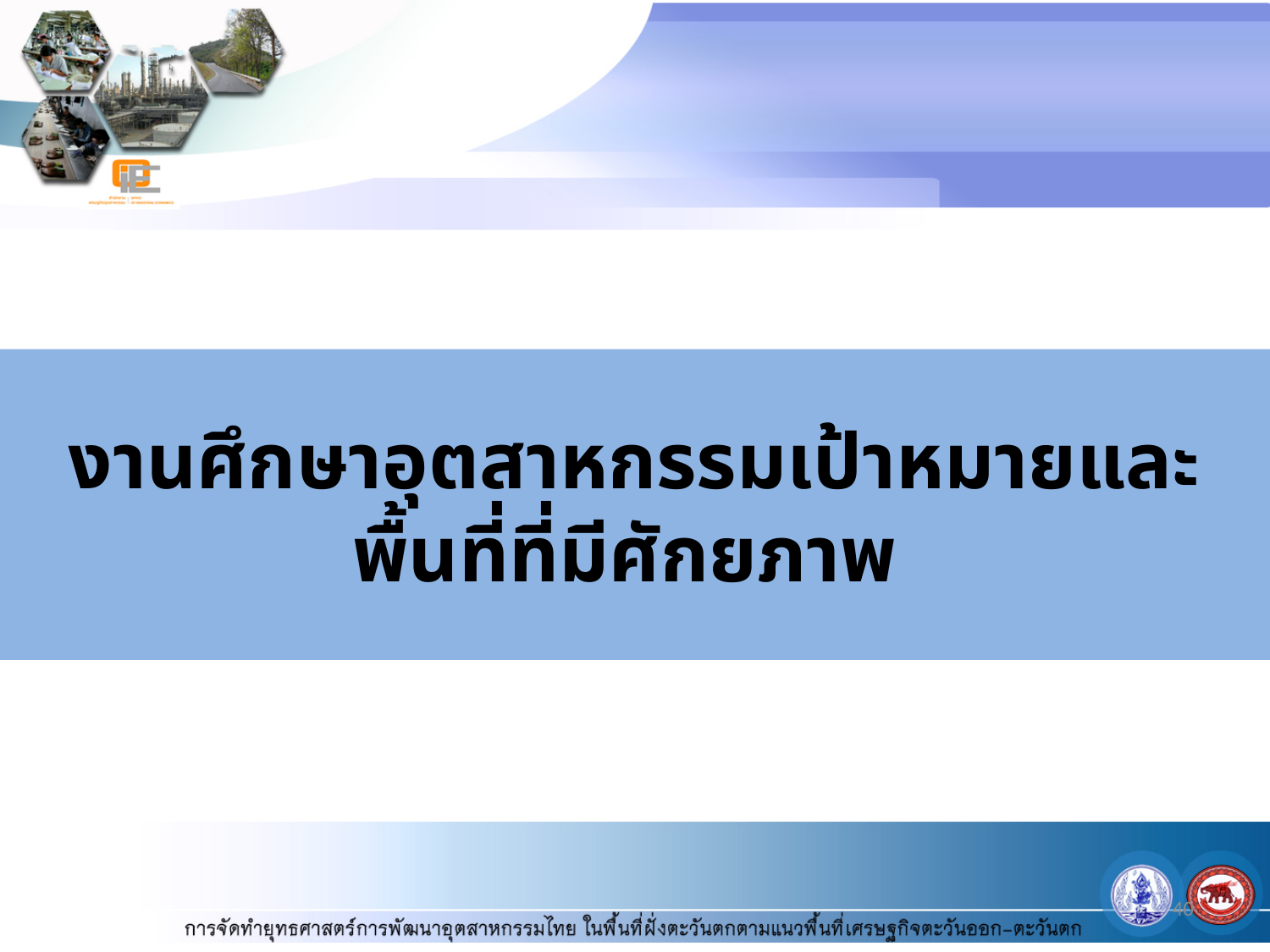

งานศึกษาอุตสาหกรรมเป้าหมายและพื้นที่ที่มีศักยภาพ
40